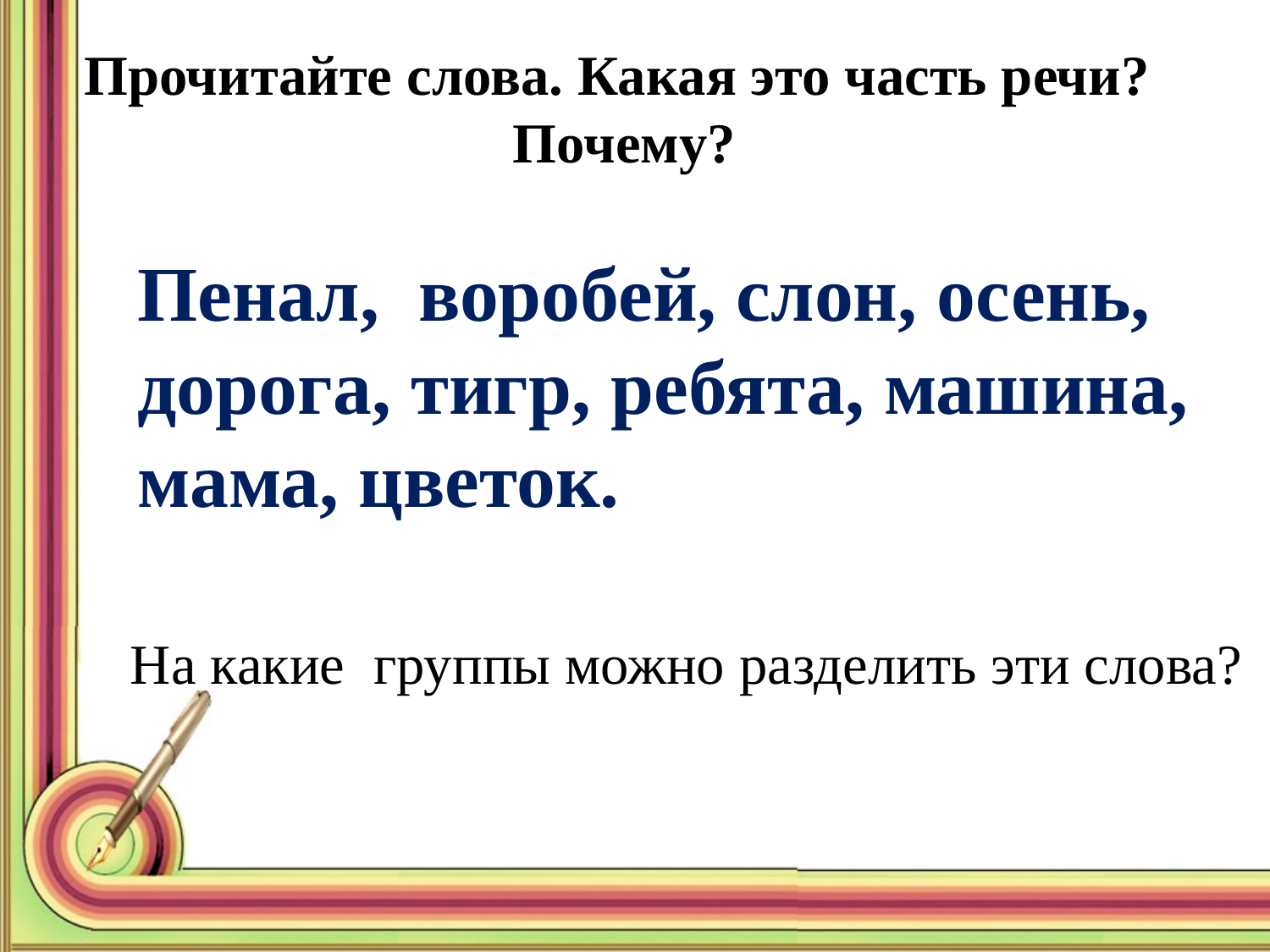

Прочитайте слова. Какая это часть речи?
Почему?
Пенал,  воробей, слон, осень, дорога, тигр, ребята, машина, мама, цветок.
На какие  группы можно разделить эти слова?